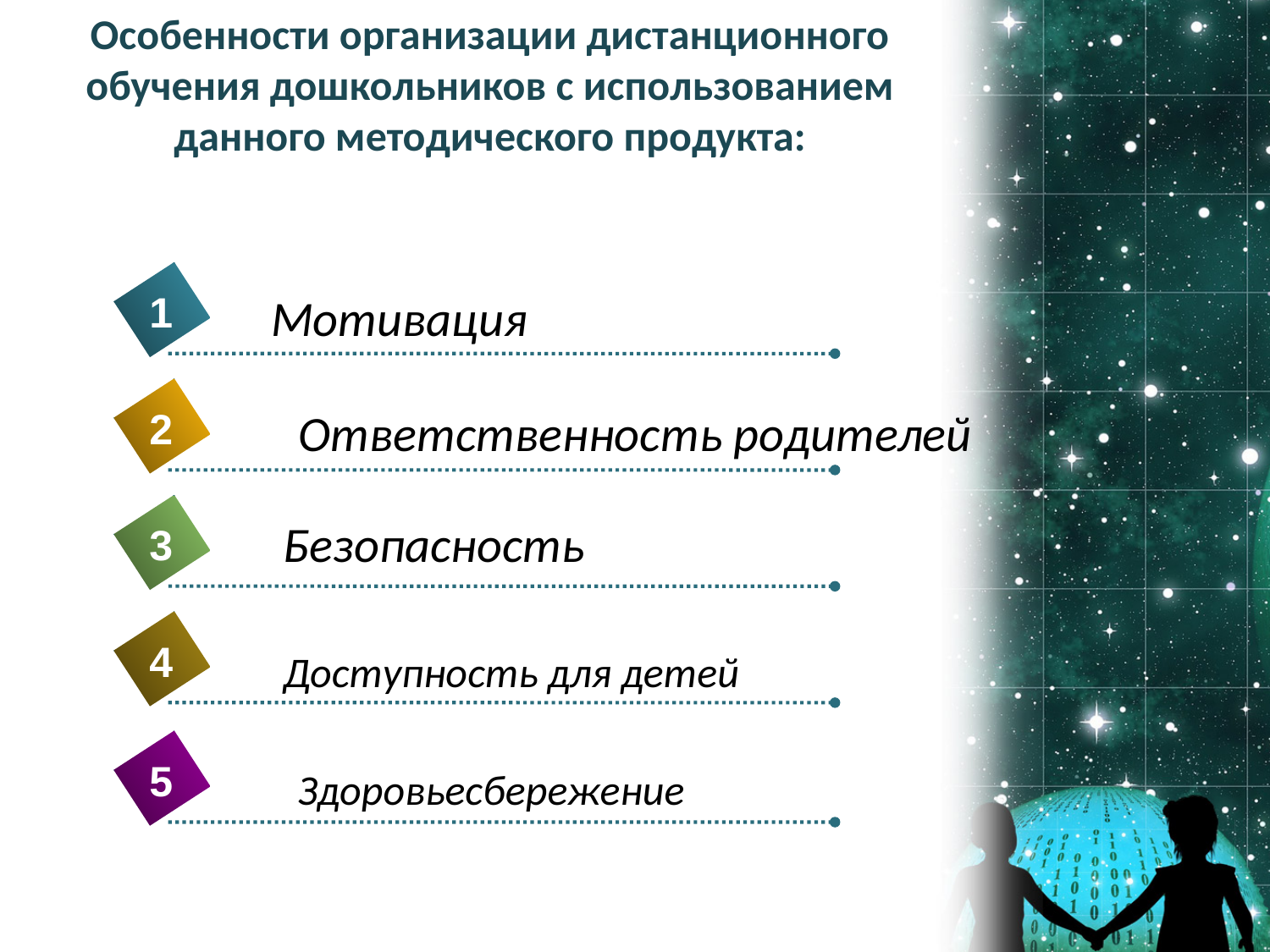

# Особенности организации дистанционного обучения дошкольников с использованием данного методического продукта:

1
Мотивация

2
Ответственность родителей

Безопасность
3

4
Доступность для детей

5
Здоровьесбережение